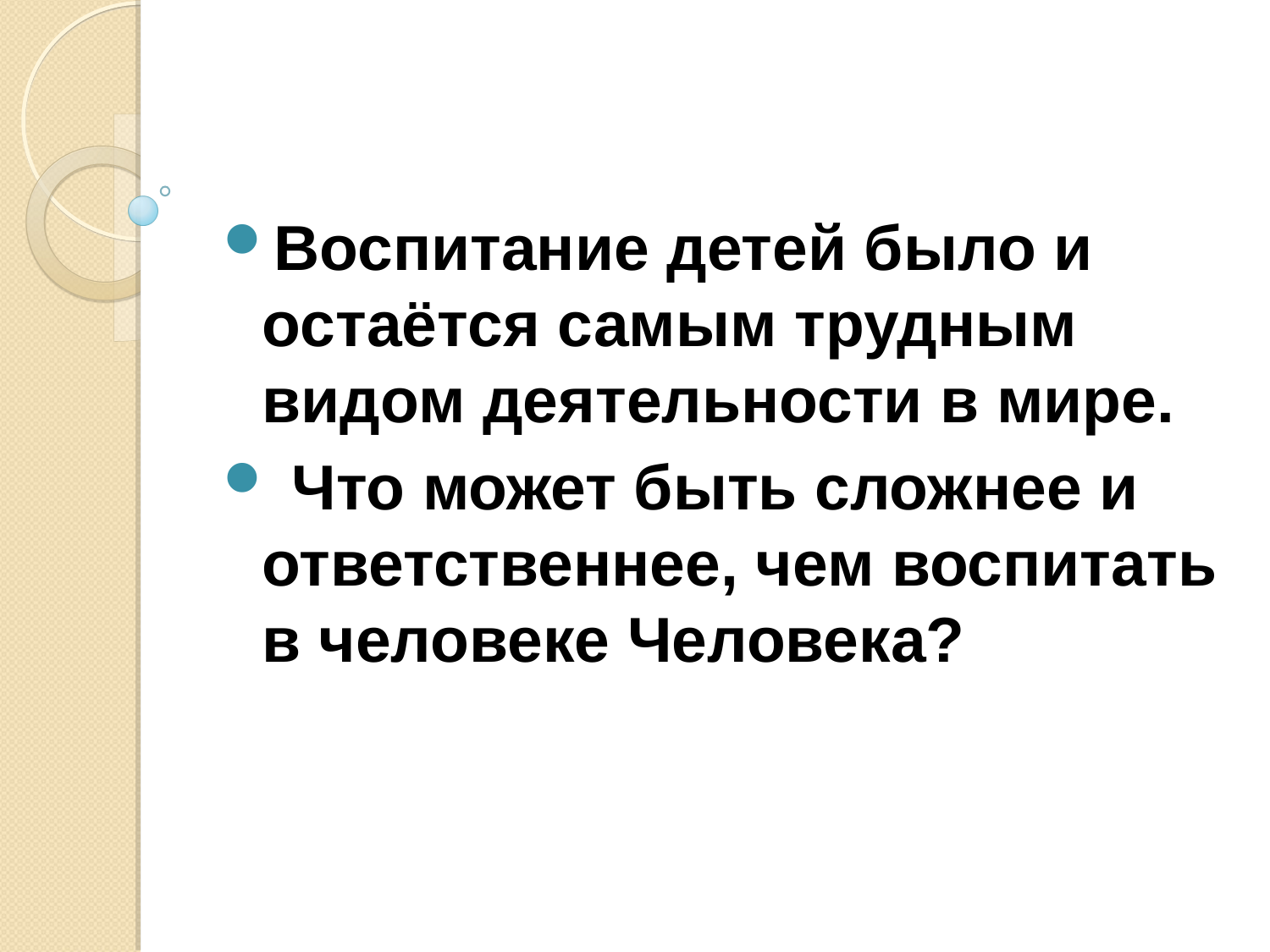

Воспитание детей было и остаётся самым трудным видом деятельности в мире.
 Что может быть сложнее и ответственнее, чем воспитать в человеке Человека?